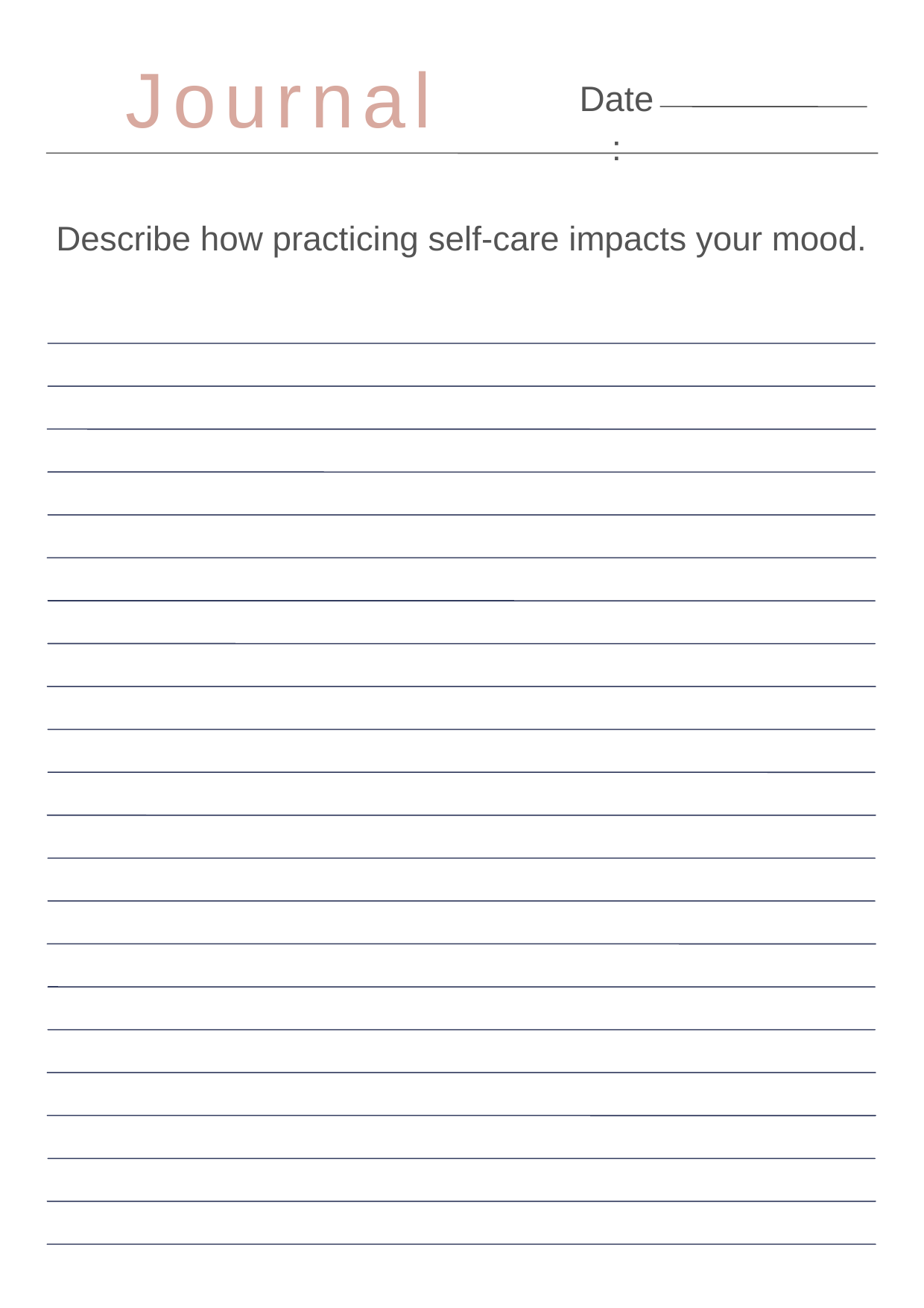

Journal
Date:

Describe how practicing self-care impacts your mood.